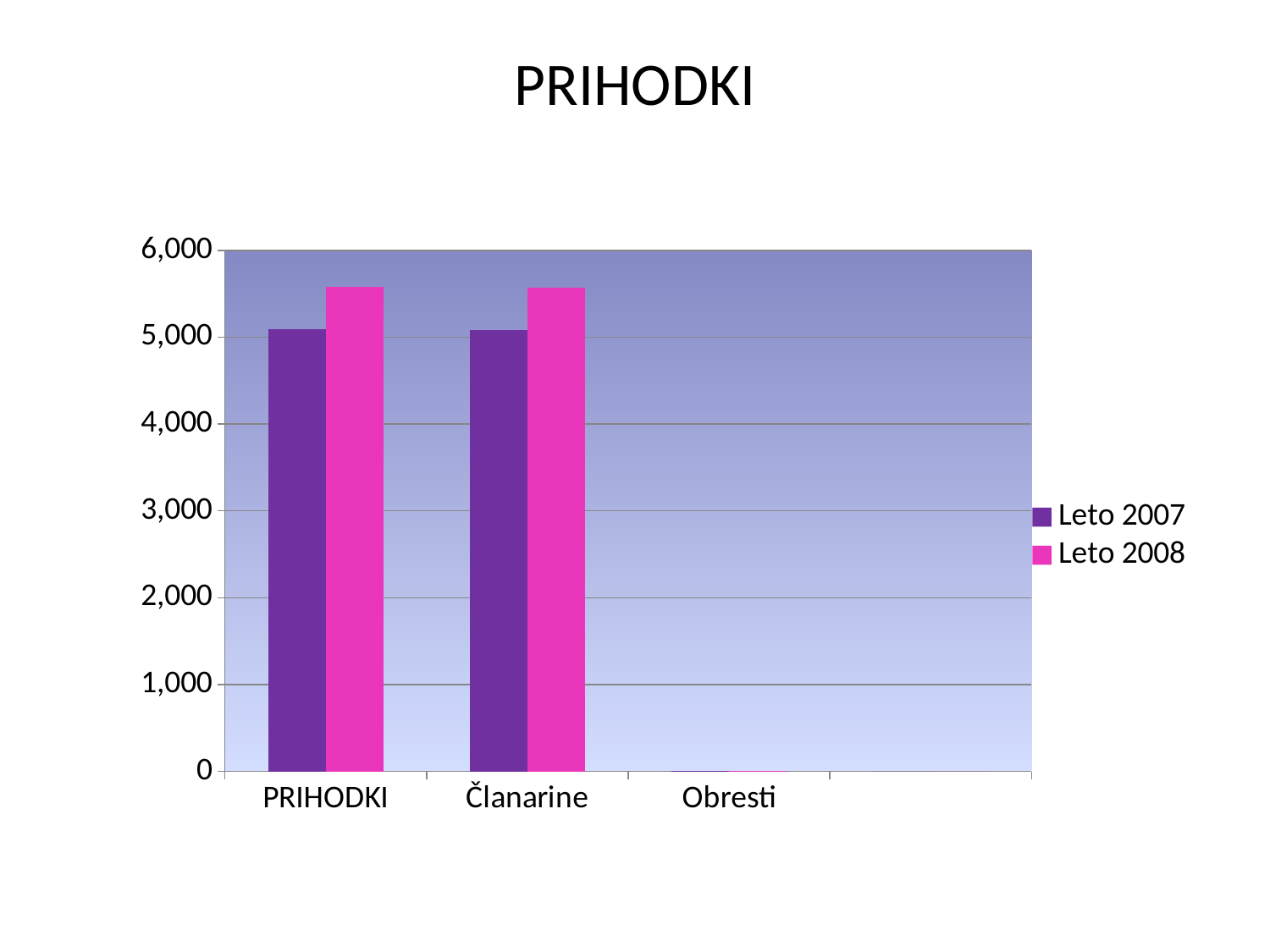

# PRIHODKI

### Chart

| Category | Leto 2007 | Leto 2008 |
|---|---|---|
| PRIHODKI | 5089.34 | 5580.9 |
| Članarine | 5082.37 | 5573.63 |
| Obresti | 6.97 | 7.27 |
|   | 0.0 | 0.0 |